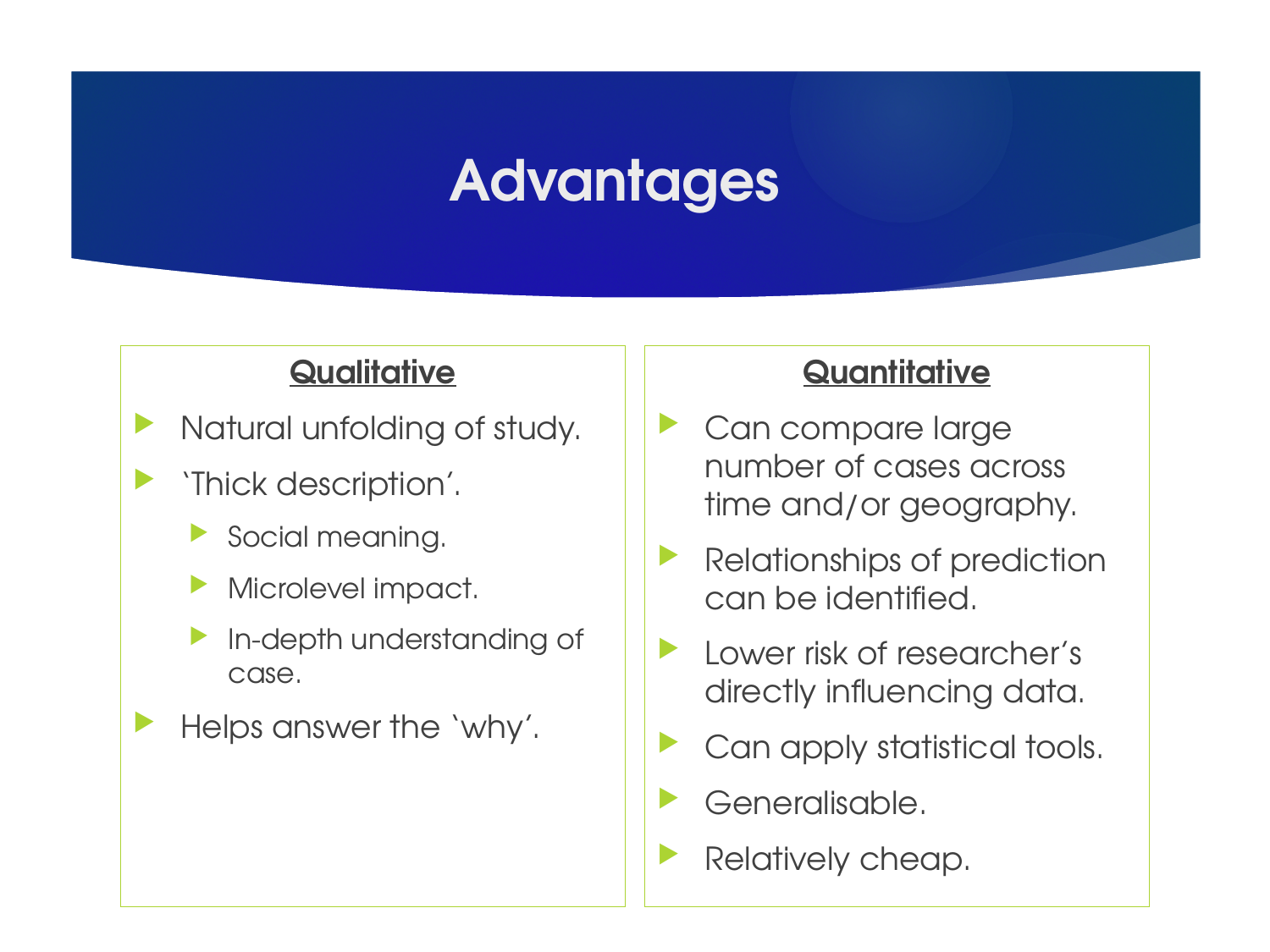

# Advantages
Qualitative
Natural unfolding of study.
‘Thick description’.
Social meaning.
Microlevel impact.
In-depth understanding of case.
Helps answer the ‘why’.
Quantitative
Can compare large number of cases across time and/or geography.
Relationships of prediction can be identified.
Lower risk of researcher’s directly influencing data.
Can apply statistical tools.
Generalisable.
Relatively cheap.